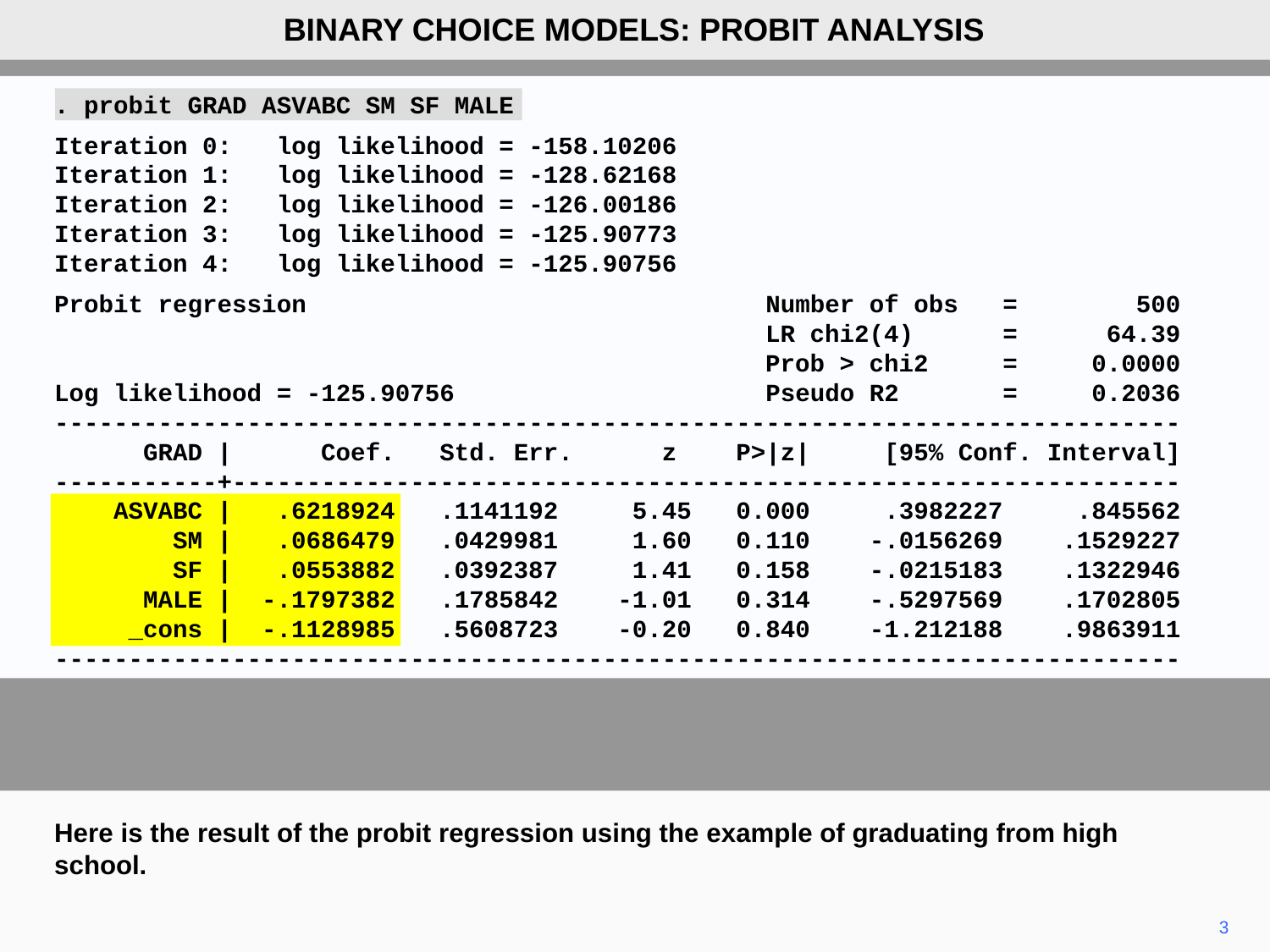

BINARY CHOICE MODELS: PROBIT ANALYSIS

. probit GRAD ASVABC SM SF MALE
Iteration 0:   log likelihood = -158.10206
Iteration 1:   log likelihood = -128.62168
Iteration 2:   log likelihood = -126.00186
Iteration 3:   log likelihood = -125.90773
Iteration 4:   log likelihood = -125.90756
Probit regression                               Number of obs   =        500
                                                LR chi2(4)      =      64.39
                                                Prob > chi2     =     0.0000
Log likelihood = -125.90756                     Pseudo R2       =     0.2036
----------------------------------------------------------------------------
      GRAD |      Coef.   Std. Err.      z    P>|z|     [95% Conf. Interval]
-----------+----------------------------------------------------------------
    ASVABC |   .6218924   .1141192     5.45   0.000     .3982227     .845562
        SM |   .0686479   .0429981     1.60   0.110    -.0156269    .1529227
        SF |   .0553882   .0392387     1.41   0.158    -.0215183    .1322946
      MALE |  -.1797382   .1785842    -1.01   0.314    -.5297569    .1702805
     _cons |  -.1128985   .5608723    -0.20   0.840    -1.212188    .9863911
----------------------------------------------------------------------------

Here is the result of the probit regression using the example of graduating from high school.
3